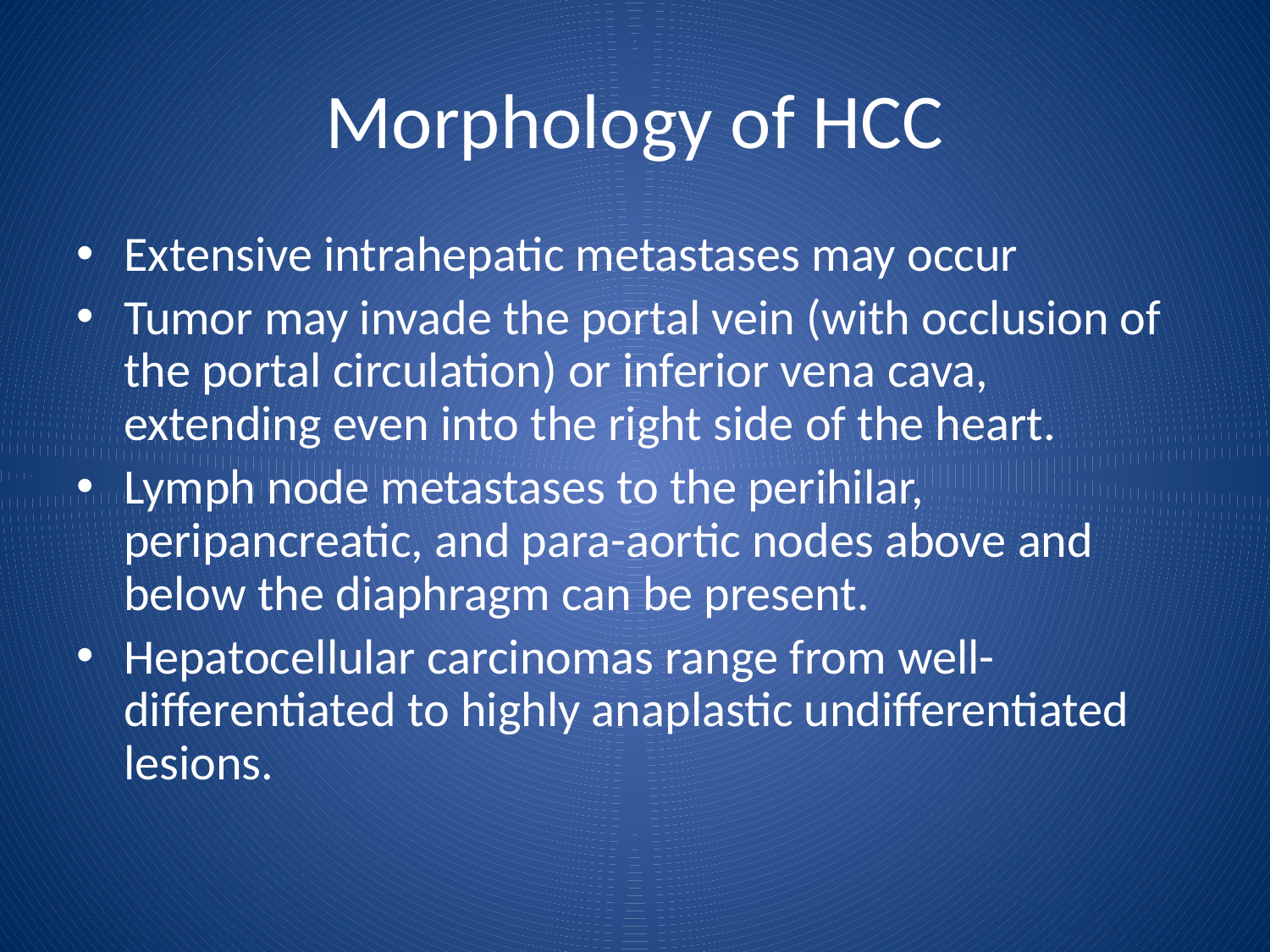

# Morphology of HCC
Extensive intrahepatic metastases may occur
Tumor may invade the portal vein (with occlusion of the portal circulation) or inferior vena cava, extending even into the right side of the heart.
Lymph node metastases to the perihilar, peripancreatic, and para-aortic nodes above and below the diaphragm can be present.
Hepatocellular carcinomas range from well-differentiated to highly anaplastic undifferentiated lesions.